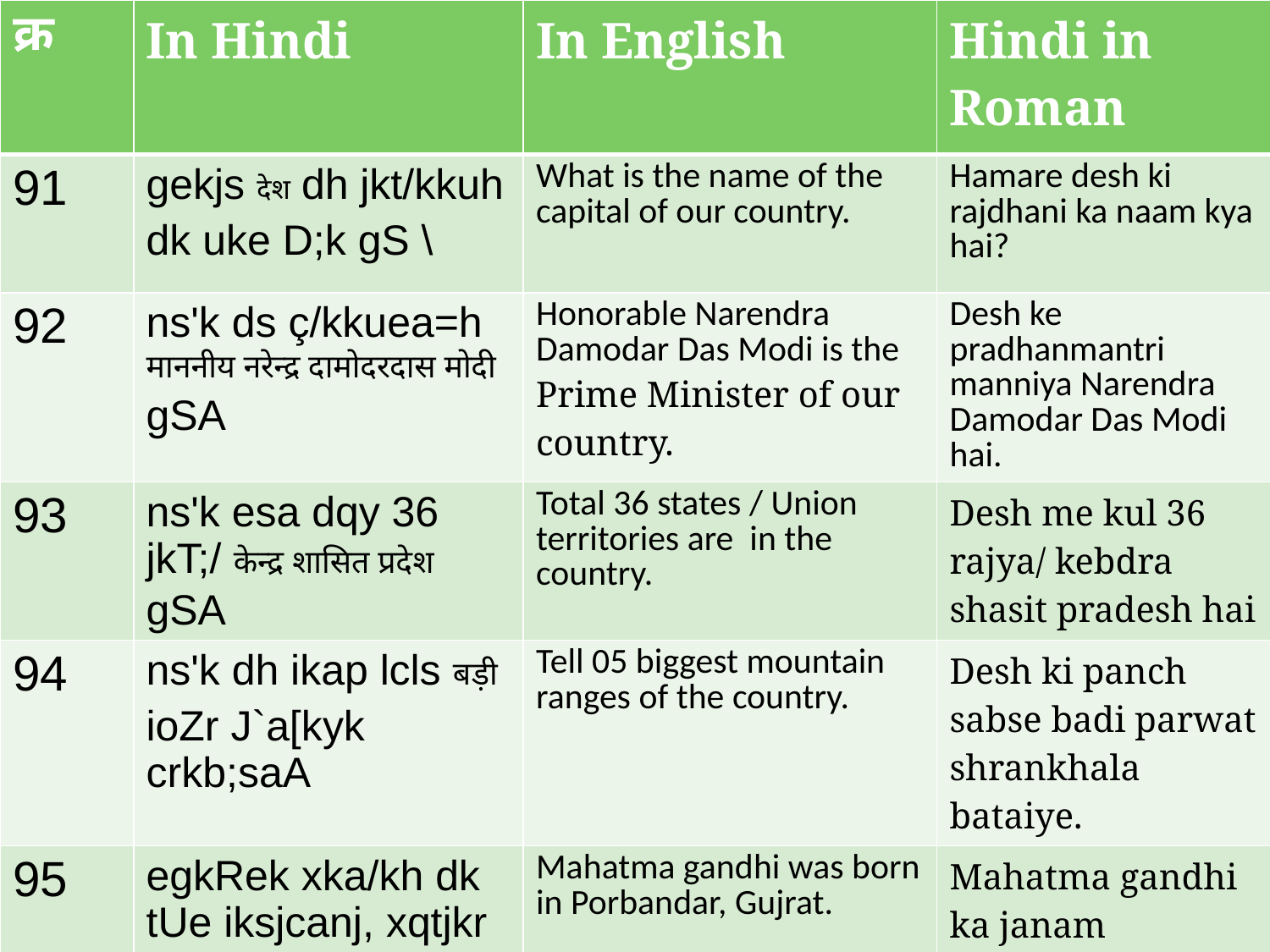

| क्र | In Hindi | In English | Hindi in Roman |
| --- | --- | --- | --- |
| 91 | gekjs देश dh jkt/kkuh dk uke D;k gS \ | What is the name of the capital of our country. | Hamare desh ki rajdhani ka naam kya hai? |
| 92 | ns'k ds ç/kkuea=h माननीय नरेन्द्र दामोदरदास मोदी gSA | Honorable Narendra Damodar Das Modi is the Prime Minister of our country. | Desh ke pradhanmantri manniya Narendra Damodar Das Modi hai. |
| 93 | ns'k esa dqy 36 jkT;/ केन्द्र शासित प्रदेश gSA | Total 36 states / Union territories are in the country. | Desh me kul 36 rajya/ kebdra shasit pradesh hai |
| 94 | ns'k dh ikap lcls बड़ी ioZr J`a[kyk crkb;saA | Tell 05 biggest mountain ranges of the country. | Desh ki panch sabse badi parwat shrankhala bataiye. |
| 95 | egkRek xka/kh dk tUe iksjcanj, xqtjkr esa gqvk FkkA | Mahatma gandhi was born in Porbandar, Gujrat. | Mahatma gandhi ka janam porbandar Gujrat me huwa tha. |
#